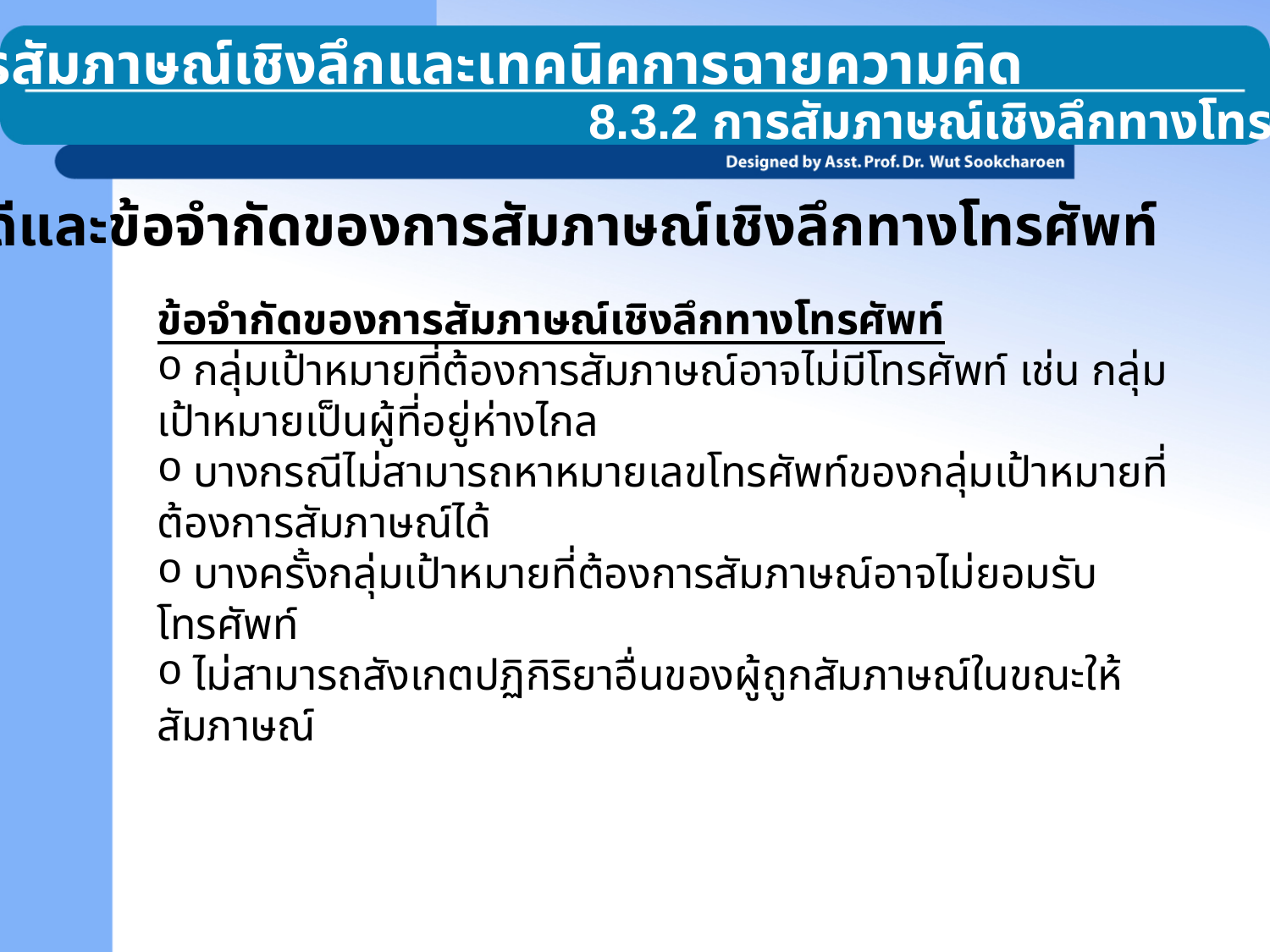

8.3 การสัมภาษณ์เชิงลึกและเทคนิคการฉายความคิด
8.3.2 การสัมภาษณ์เชิงลึกทางโทรศัพท์
ข้อดีและข้อจำกัดของการสัมภาษณ์เชิงลึกทางโทรศัพท์
ข้อจำกัดของการสัมภาษณ์เชิงลึกทางโทรศัพท์
 กลุ่มเป้าหมายที่ต้องการสัมภาษณ์อาจไม่มีโทรศัพท์ เช่น กลุ่มเป้าหมายเป็นผู้ที่อยู่ห่างไกล
 บางกรณีไม่สามารถหาหมายเลขโทรศัพท์ของกลุ่มเป้าหมายที่ต้องการสัมภาษณ์ได้
 บางครั้งกลุ่มเป้าหมายที่ต้องการสัมภาษณ์อาจไม่ยอมรับโทรศัพท์
 ไม่สามารถสังเกตปฏิกิริยาอื่นของผู้ถูกสัมภาษณ์ในขณะให้สัมภาษณ์